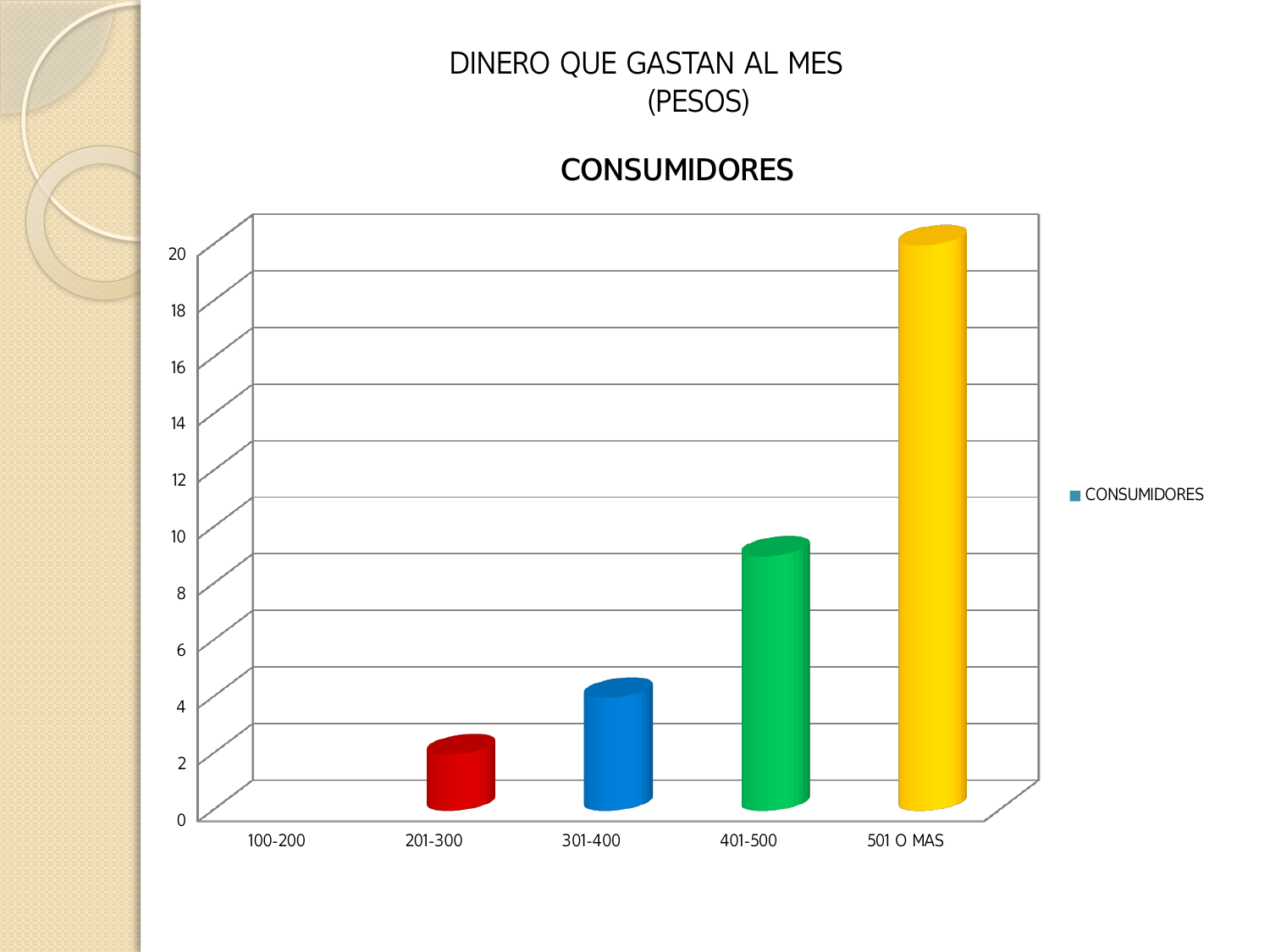

DINERO QUE GASTAN AL MES            (PESOS)

[unsupported chart]